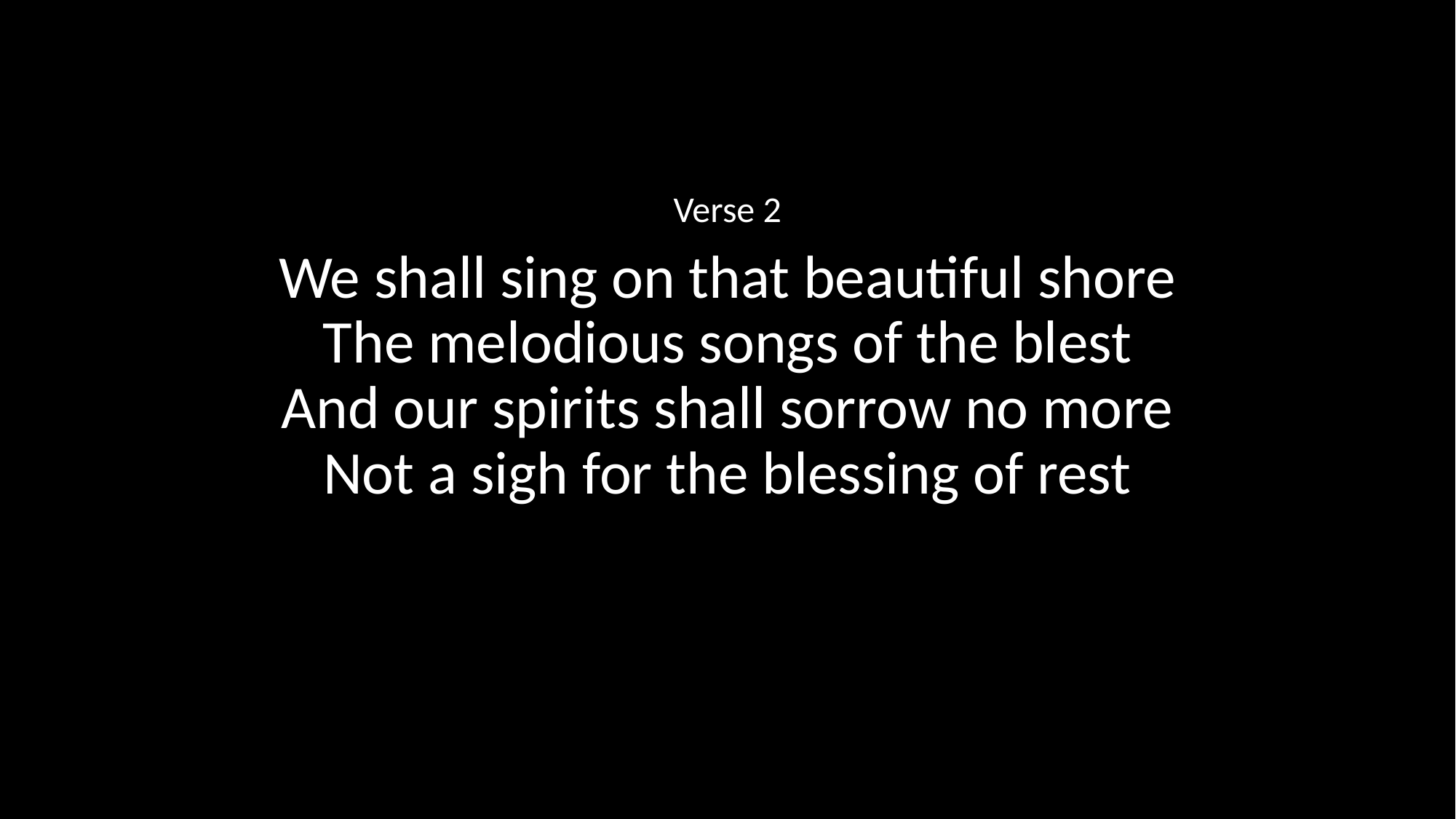

Verse 2
We shall sing on that beautiful shore
The melodious songs of the blest
And our spirits shall sorrow no more
Not a sigh for the blessing of rest